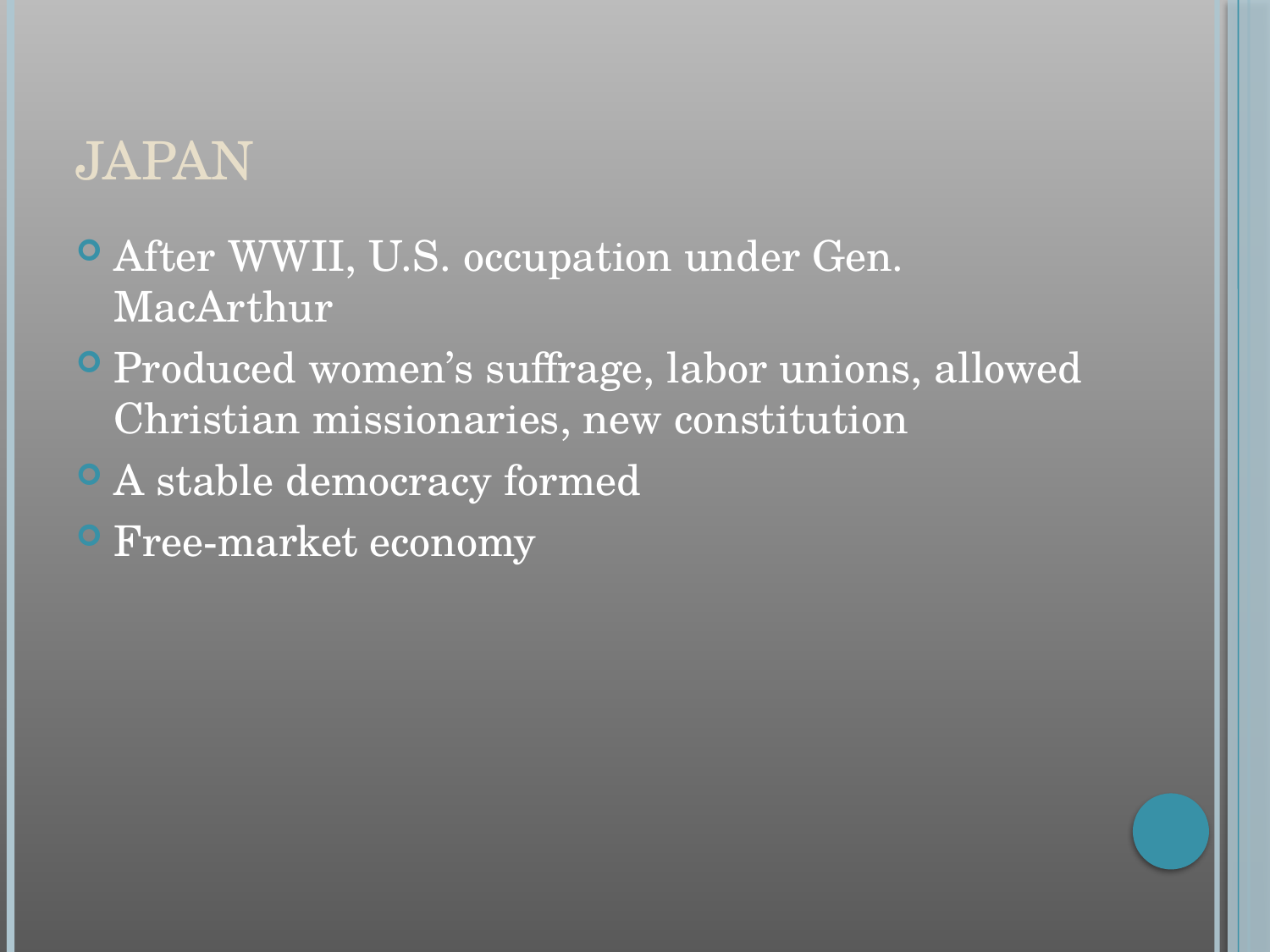

# Japan
After WWII, U.S. occupation under Gen. MacArthur
Produced women’s suffrage, labor unions, allowed Christian missionaries, new constitution
A stable democracy formed
Free-market economy